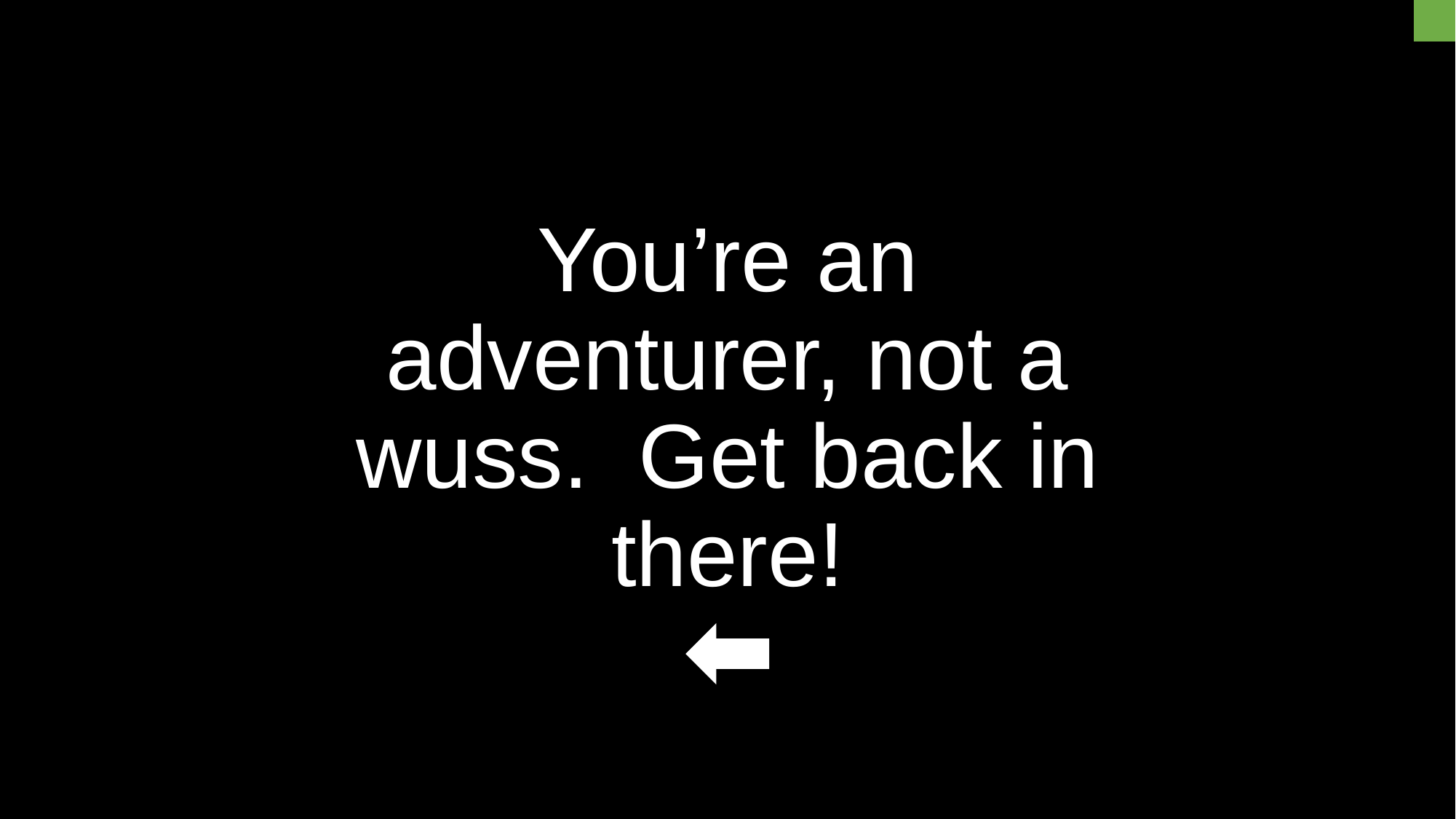

# You’re an adventurer, not a wuss.  Get back in there!